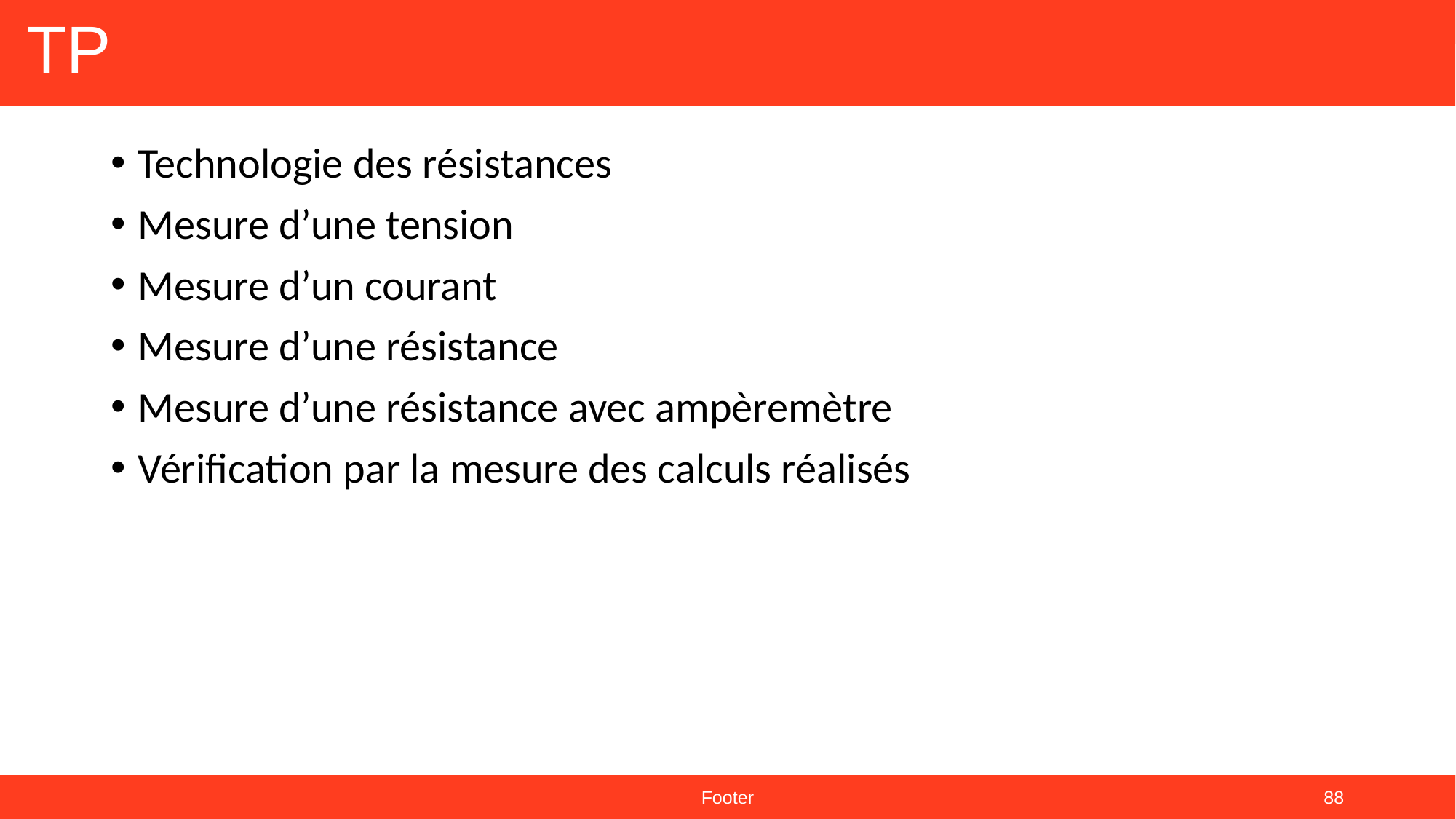

TP
Technologie des résistances
Mesure d’une tension
Mesure d’un courant
Mesure d’une résistance
Mesure d’une résistance avec ampèremètre
Vérification par la mesure des calculs réalisés

Footer
88